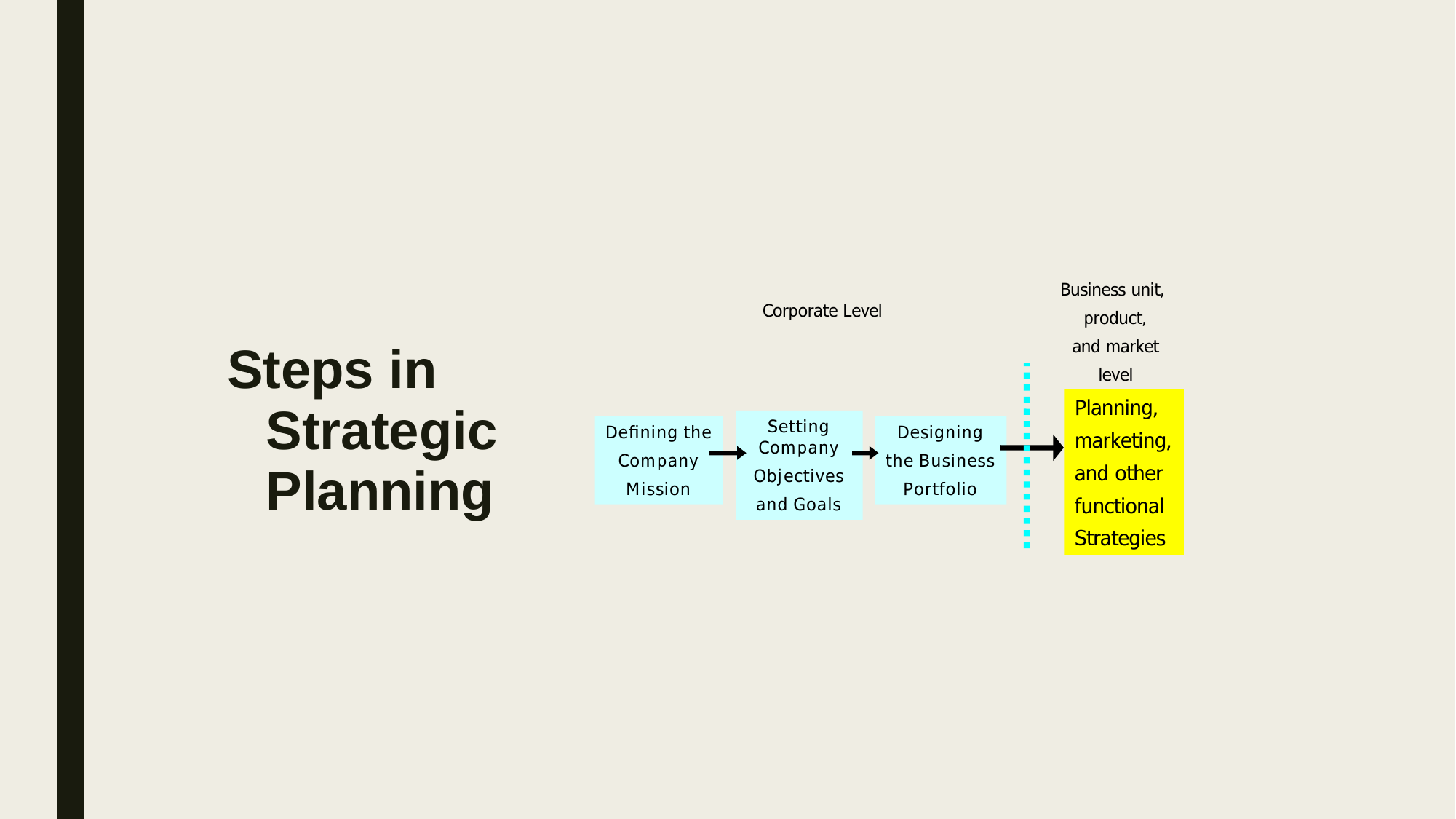

#
Business unit,
product,
and market
level
Corporate Level
Steps in Strategic Planning

Planning,
marketing,
and other
functional
Strategies
Setting Company
Objectives
and Goals
Defining the
Company
Mission
Designing
the Business
Portfolio